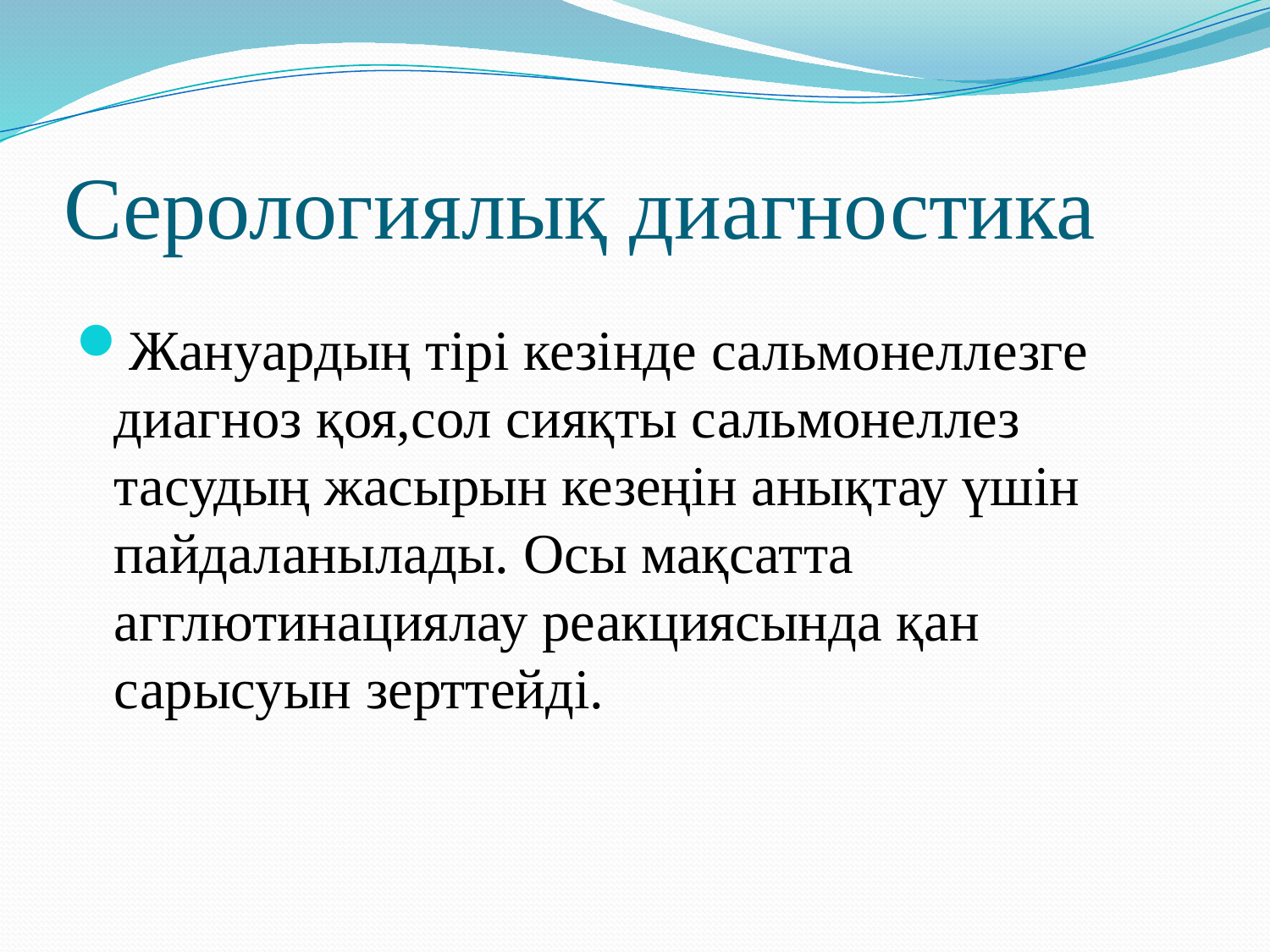

# Серологиялық диагностика
Жануардың тірі кезінде сальмонеллезге диагноз қоя,сол сияқты сальмонеллез тасудың жасырын кезеңін анықтау үшін пайдаланылады. Осы мақсатта агглютинациялау реакциясында қан сарысуын зерттейді.